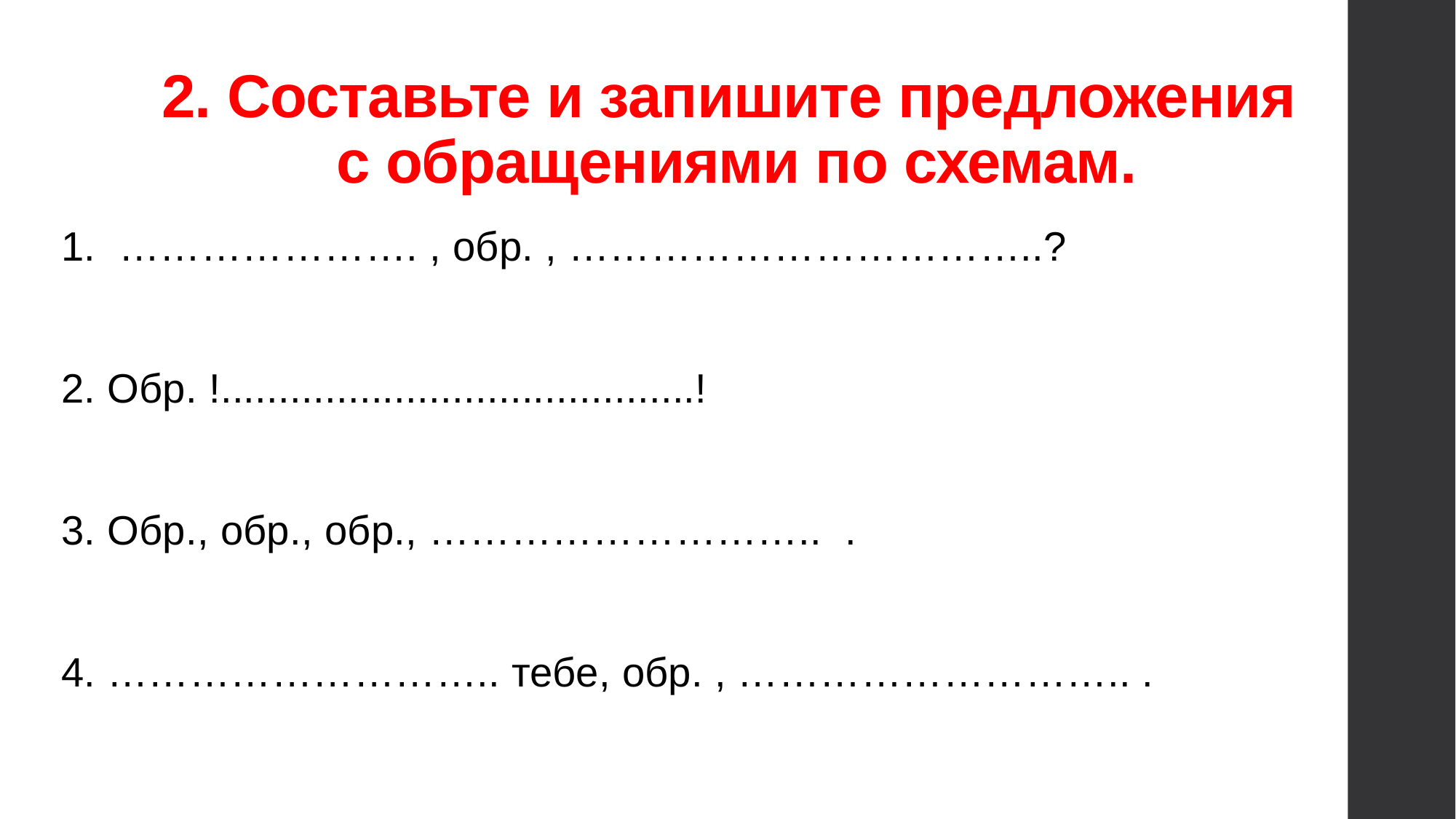

# 2. Составьте и запишите предложения  с обращениями по схемам.
1.  …………………. , обр. , ……………………………..?

2. Обр. !.........................................!

3. Обр., обр., обр., ………………………..  .

4. ……………………….. тебе, обр. , ……………………….. .